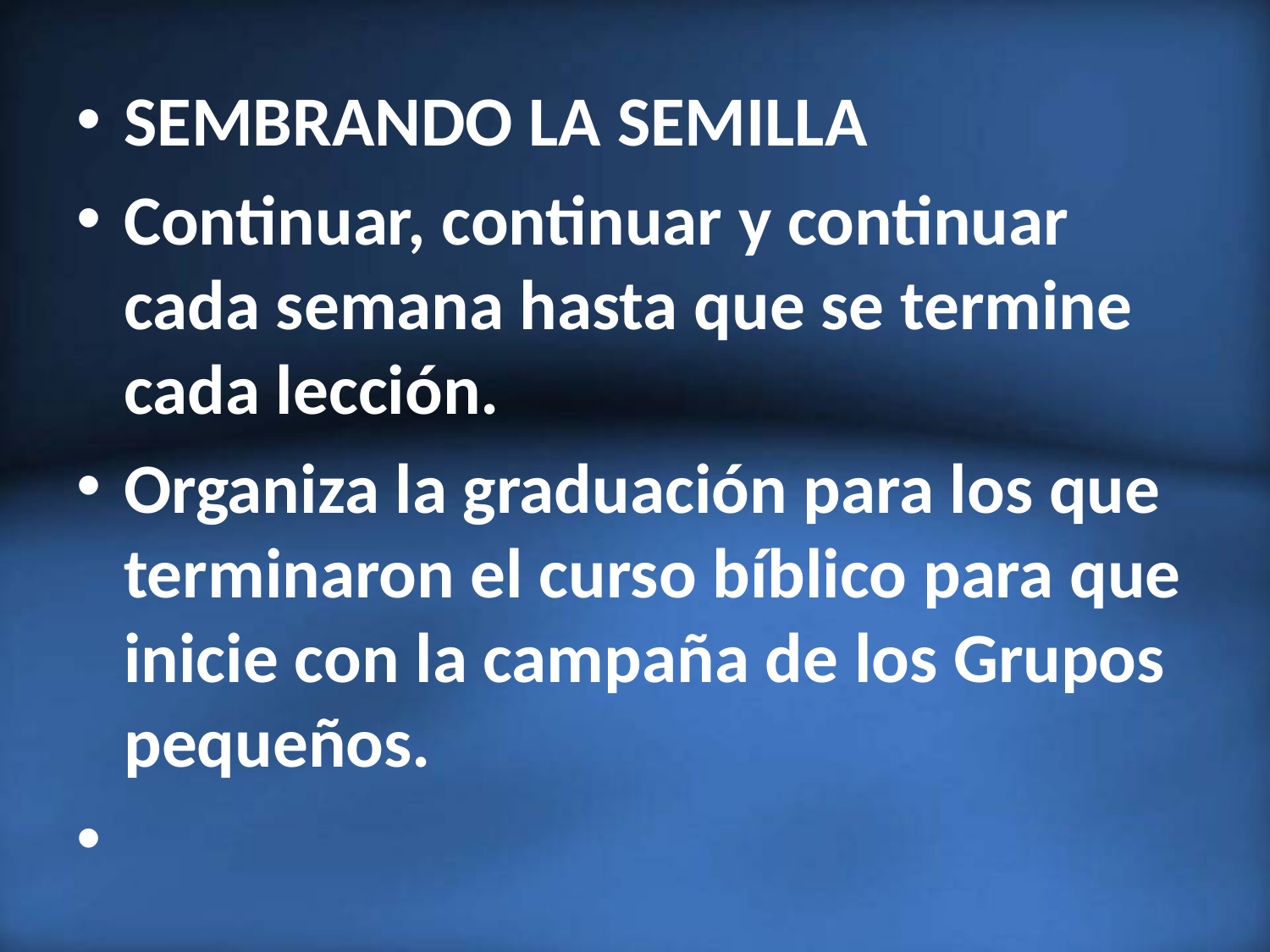

SEMBRANDO LA SEMILLA
Continuar, continuar y continuar cada semana hasta que se termine cada lección.
Organiza la graduación para los que terminaron el curso bíblico para que inicie con la campaña de los Grupos pequeños.